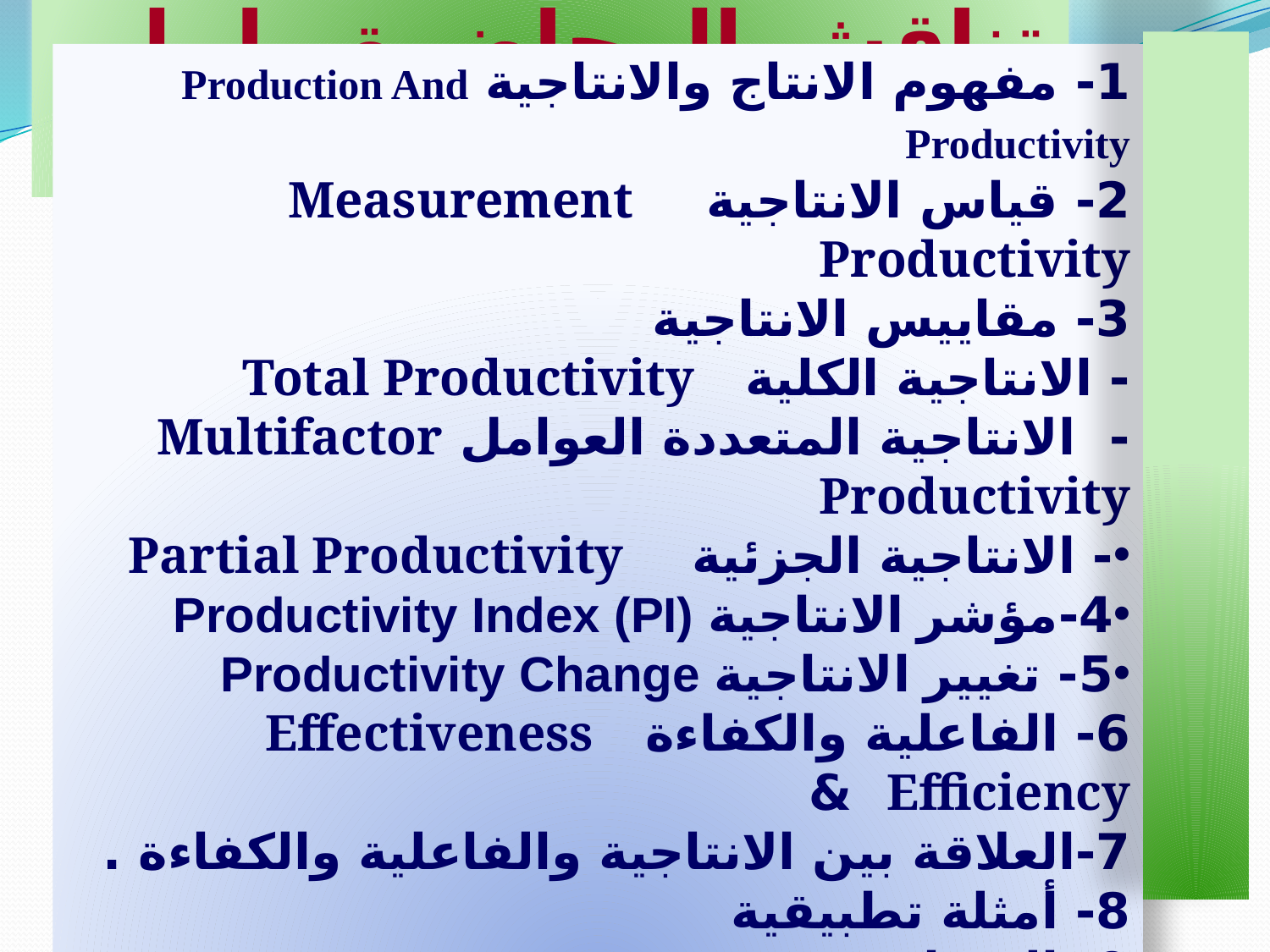

تناقش المحاضرة ما يلي :

1- مفهوم الانتاج والانتاجية Production And Productivity
2- قياس الانتاجية  Measurement    Productivity
3- مقاييس الانتاجية
- الانتاجية الكلية   Total Productivity
-  الانتاجية المتعددة العوامل Multifactor Productivity
- الانتاجية الجزئية    Partial Productivity
4-مؤشر الانتاجية Productivity Index (PI)
5- تغيير الانتاجية Productivity Change
6- الفاعلية والكفاءة   Effectiveness Efficiency  &
7-العلاقة بين الانتاجية والفاعلية والكفاءة .
8- أمثلة تطبيقية
9- المصادر